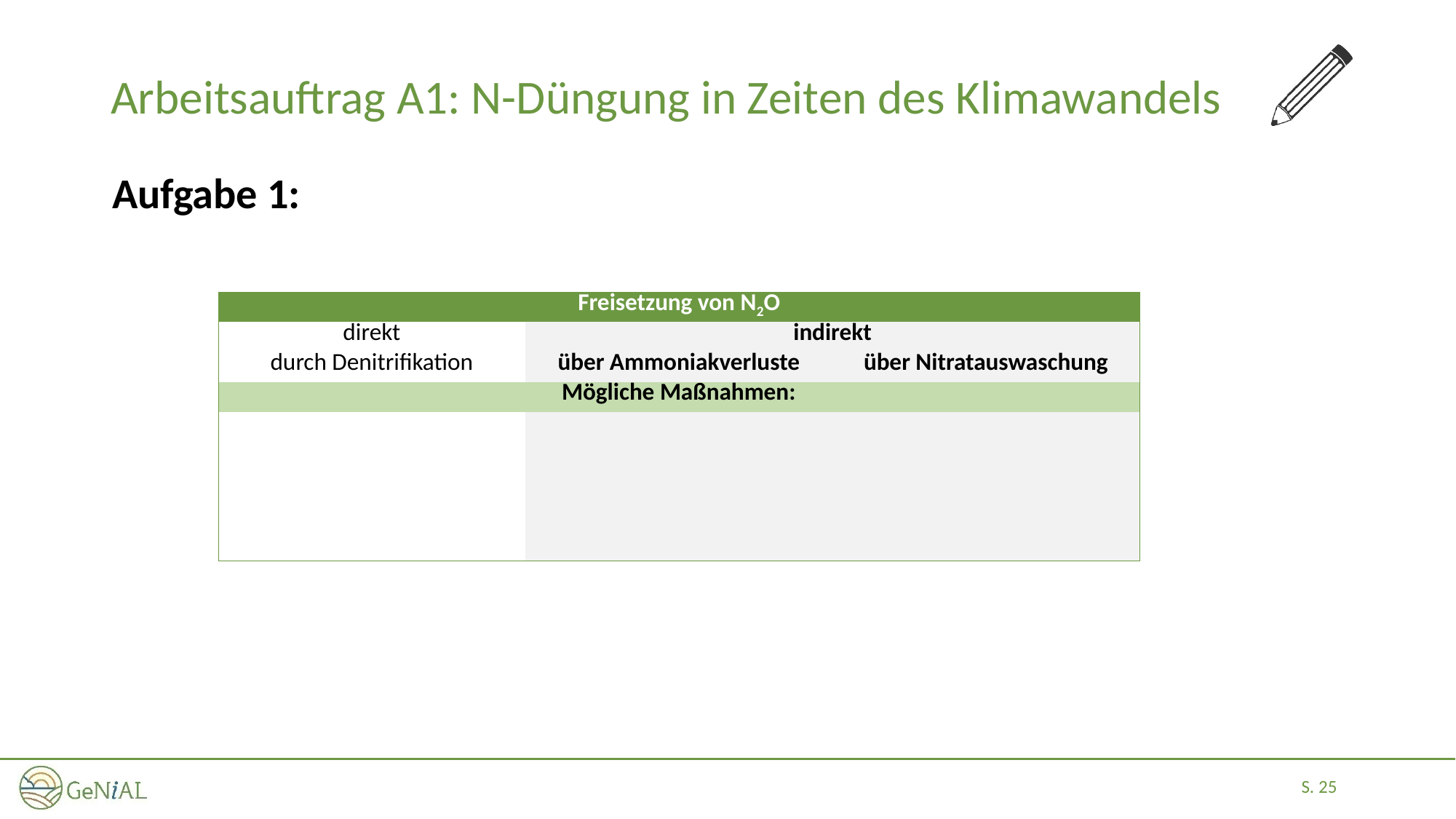

# Arbeitsauftrag A1: N-Düngung in Zeiten des Klimawandels
Aufgabe 1:
| Freisetzung von N2O |  |  |
| --- | --- | --- |
| direkt | indirekt |  |
| durch Denitrifikation | über Ammoniakverluste | über Nitratauswaschung |
| Mögliche Maßnahmen: |  |  |
|  |  |  |
|  |  |  |
|  |  |  |
|  |  |  |
|  |  |  |